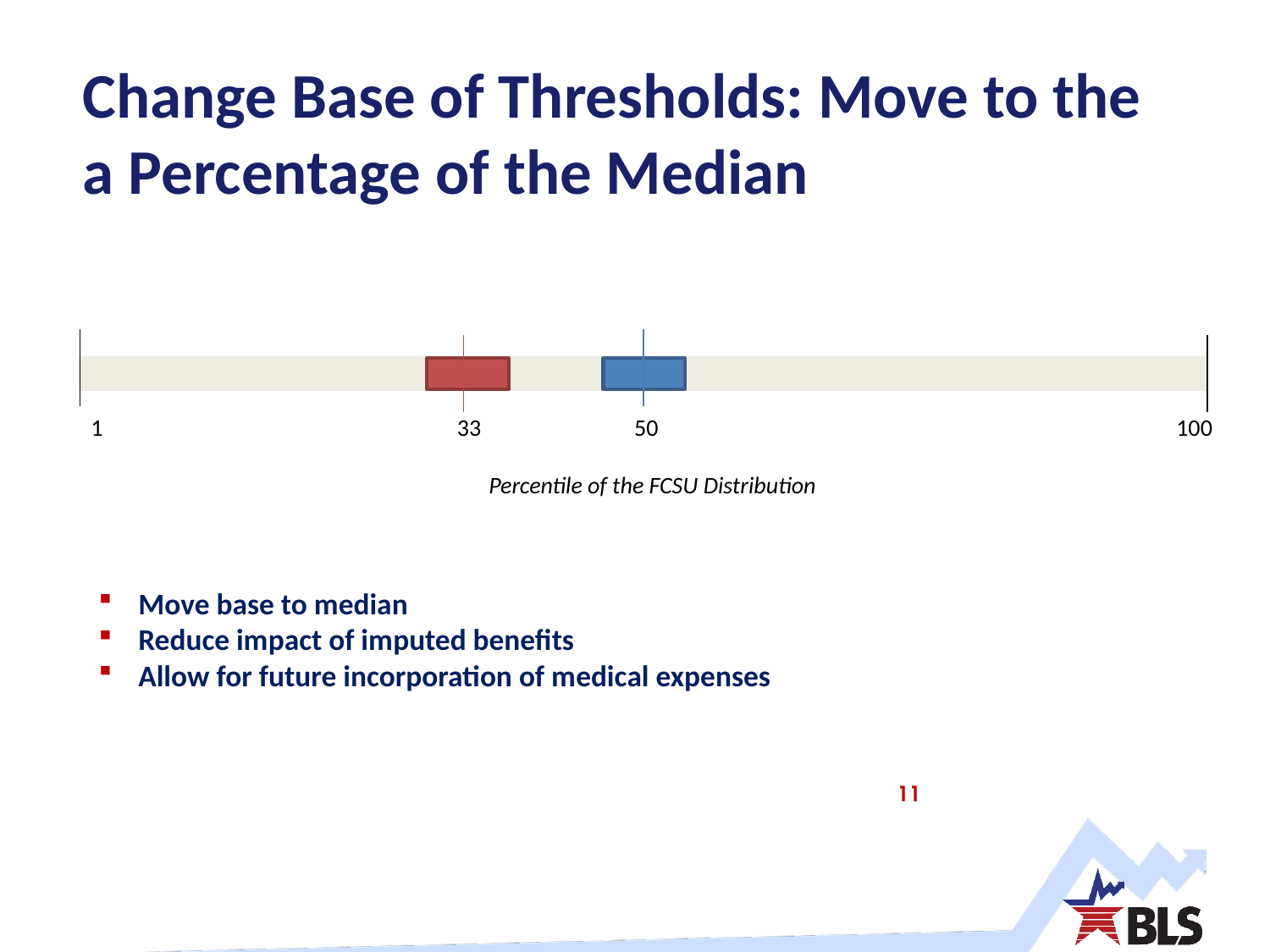

# Change Base of Thresholds: Move to the a Percentage of the Median

1                                                                   33                             50                                                                                                  100
Percentile of the FCSU Distribution

Move base to median
Reduce impact of imputed benefits
Allow for future incorporation of medical expenses
11